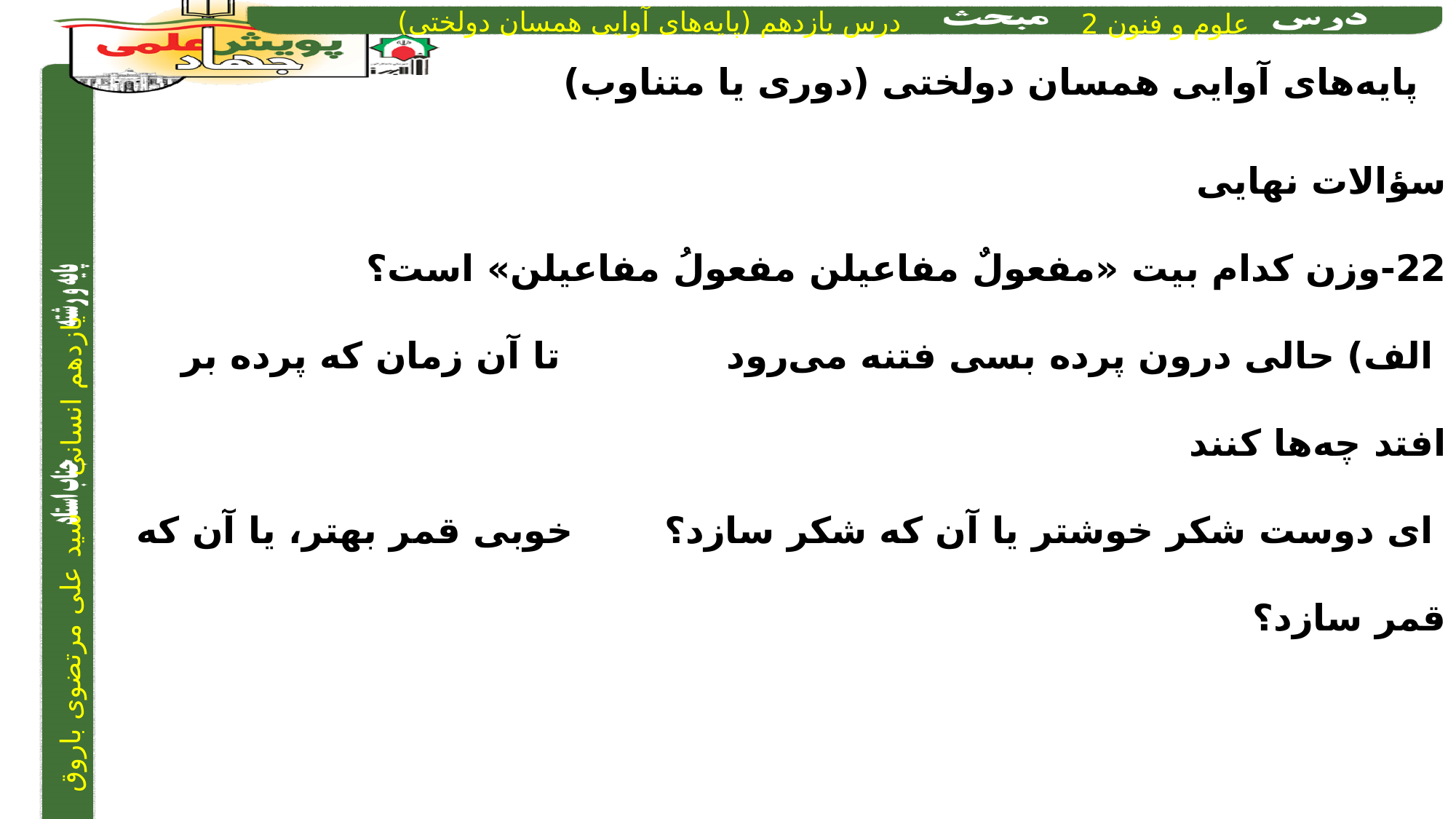

پایه‌های آوایی همسان دولختی (دوری یا متناوب)
سؤالات نهایی
22-وزن کدام بیت «مفعولٌ مفاعیلن مفعولُ مفاعیلن» است؟ ‌
 الف) حالی درون پرده بسی فتنه می‌رود	 		 تا آن زمان که پرده بر افتد چه‌ها کنند
 ای دوست شکر خوشتر یا آن که شکر سازد؟	 	خوبی قمر بهتر، یا آن که قمر سازد؟